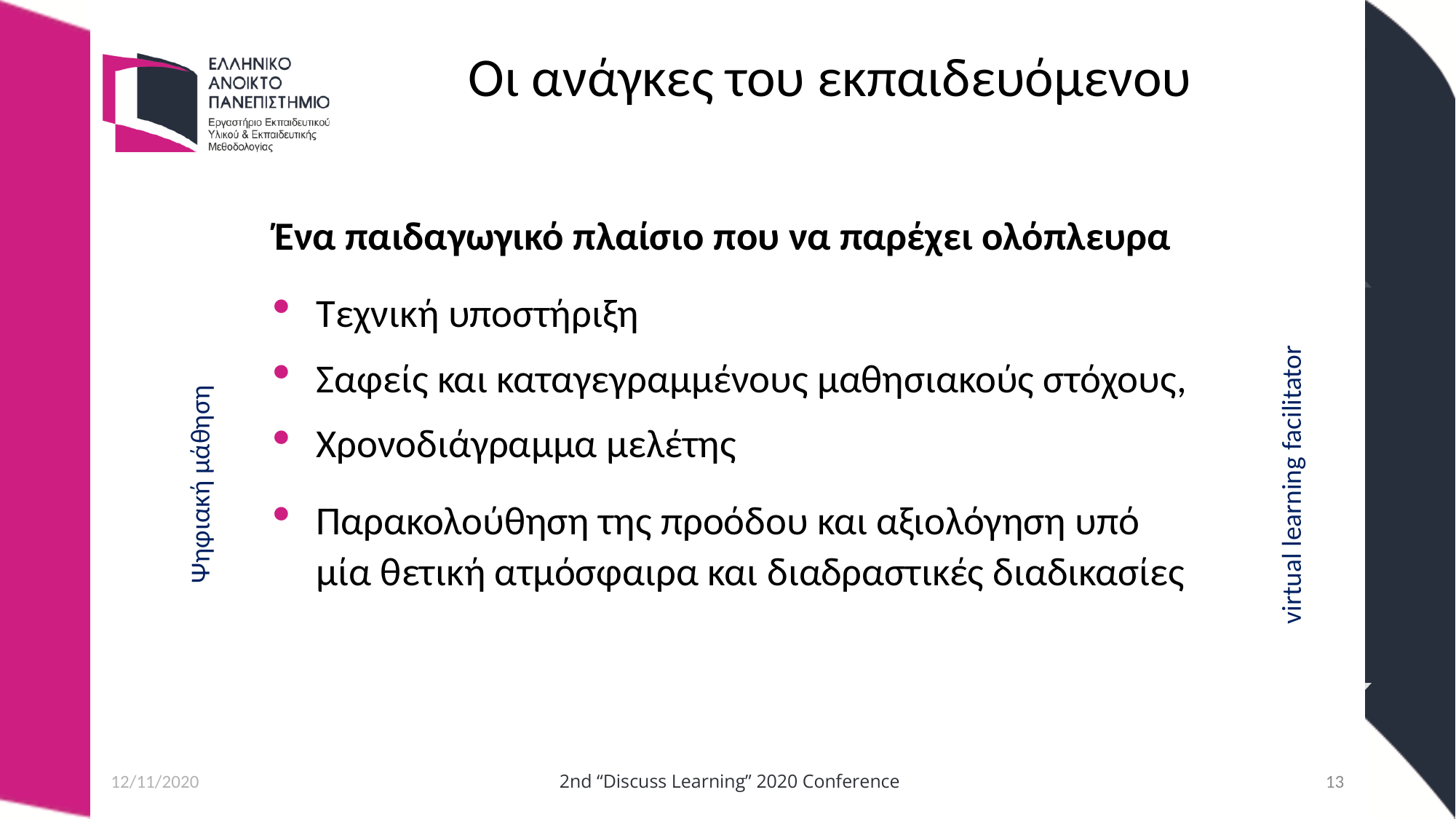

# Οι ανάγκες του εκπαιδευόμενου
Ψηφιακή μάθηση
virtual learning facilitator
Ένα παιδαγωγικό πλαίσιο που να παρέχει ολόπλευρα
Τεχνική υποστήριξη
Σαφείς και καταγεγραμμένους μαθησιακούς στόχους,
Χρονοδιάγραμμα μελέτης
Παρακολούθηση της προόδου και αξιολόγηση υπό μία θετική ατμόσφαιρα και διαδραστικές διαδικασίες

12/11/2020
 2nd “Discuss Learning” 2020 Conference
13